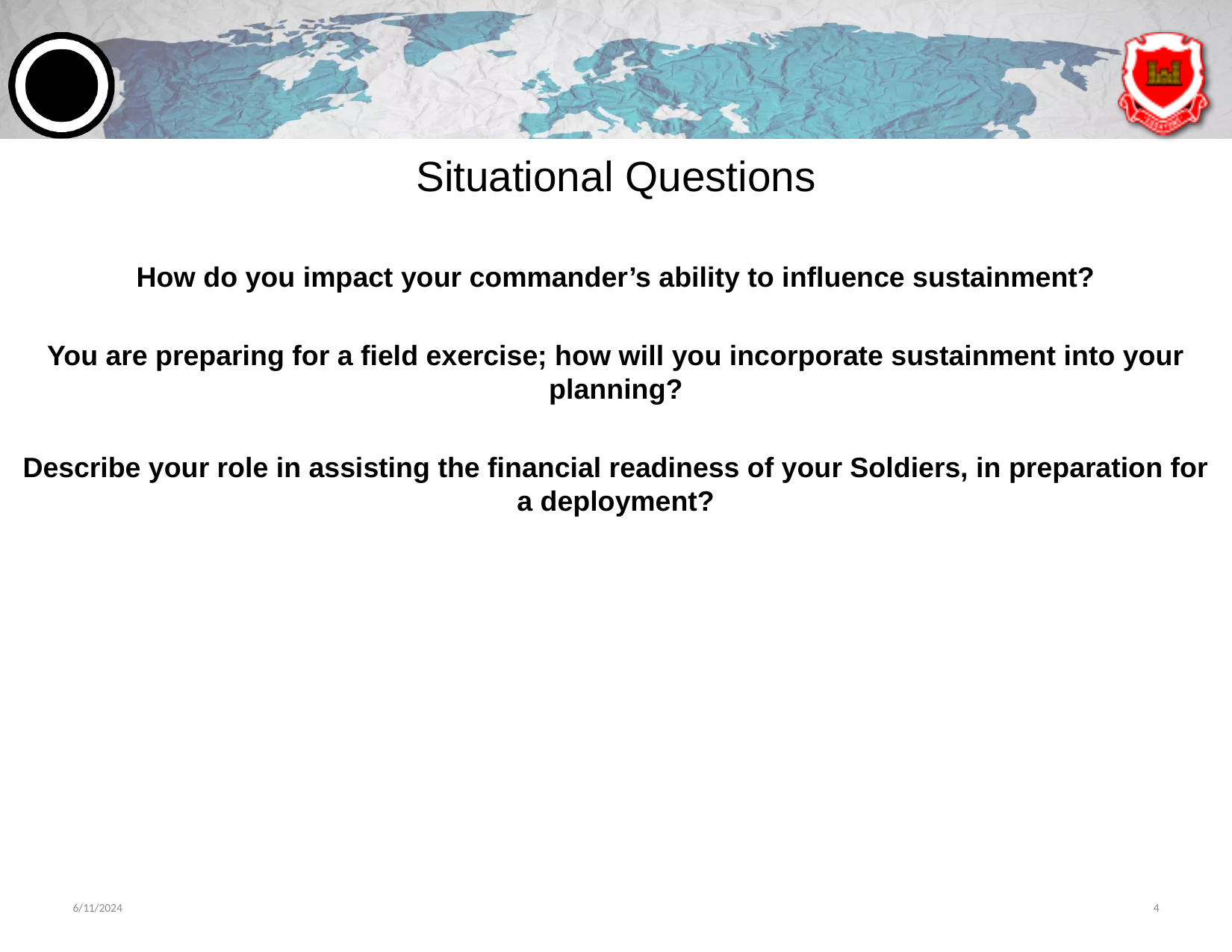

# Situational Questions
How do you impact your commander’s ability to influence sustainment?

You are preparing for a field exercise; how will you incorporate sustainment into your planning?

Describe your role in assisting the financial readiness of your Soldiers, in preparation for a deployment?
6/11/2024
4